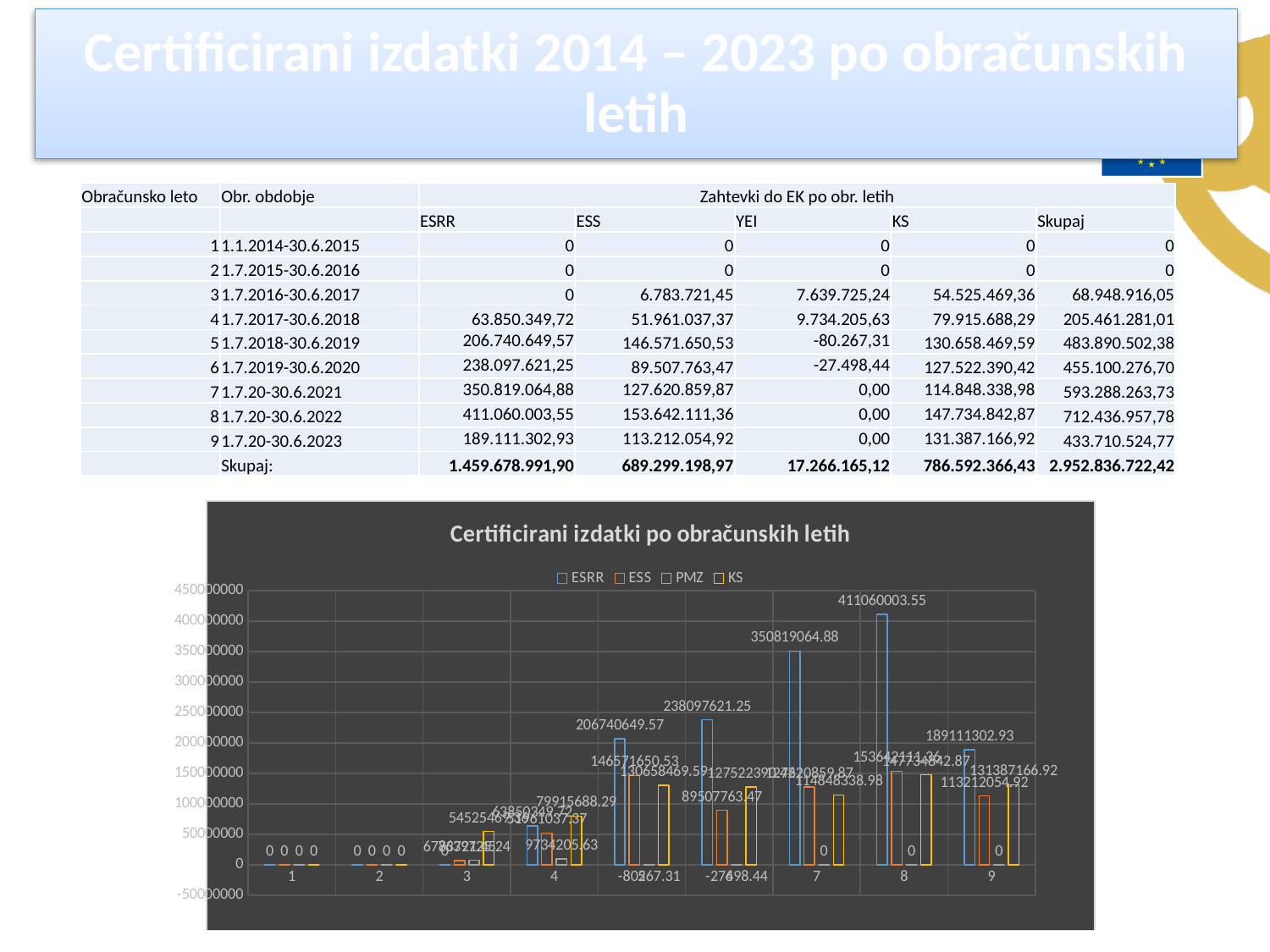

Certificirani izdatki 2014 – 2023 po obračunskih letih
| Obračunsko leto | Obr. obdobje | Zahtevki do EK po obr. letih |  |  |  |  |
| --- | --- | --- | --- | --- | --- | --- |
|  |  | ESRR | ESS | YEI | KS | Skupaj |
| 1 | 1.1.2014-30.6.2015 | 0 | 0 | 0 | 0 | 0 |
| 2 | 1.7.2015-30.6.2016 | 0 | 0 | 0 | 0 | 0 |
| 3 | 1.7.2016-30.6.2017 | 0 | 6.783.721,45 | 7.639.725,24 | 54.525.469,36 | 68.948.916,05 |
| 4 | 1.7.2017-30.6.2018 | 63.850.349,72 | 51.961.037,37 | 9.734.205,63 | 79.915.688,29 | 205.461.281,01 |
| 5 | 1.7.2018-30.6.2019 | 206.740.649,57 | 146.571.650,53 | -80.267,31 | 130.658.469,59 | 483.890.502,38 |
| 6 | 1.7.2019-30.6.2020 | 238.097.621,25 | 89.507.763,47 | -27.498,44 | 127.522.390,42 | 455.100.276,70 |
| 7 | 1.7.20-30.6.2021 | 350.819.064,88 | 127.620.859,87 | 0,00 | 114.848.338,98 | 593.288.263,73 |
| 8 | 1.7.20-30.6.2022 | 411.060.003,55 | 153.642.111,36 | 0,00 | 147.734.842,87 | 712.436.957,78 |
| 9 | 1.7.20-30.6.2023 | 189.111.302,93 | 113.212.054,92 | 0,00 | 131.387.166,92 | 433.710.524,77 |
|  | Skupaj: | 1.459.678.991,90 | 689.299.198,97 | 17.266.165,12 | 786.592.366,43 | 2.952.836.722,42 |

### Chart: Certificirani izdatki po obračunskih letih

| Category |  |  |  |  |
|---|---|---|---|---|
| 1 | 0.0 | 0.0 | 0.0 | 0.0 |
| 2 | 0.0 | 0.0 | 0.0 | 0.0 |
| 3 | 0.0 | 6783721.45 | 7639725.24 | 54525469.36 |
| 4 | 63850349.72 | 51961037.37 | 9734205.63 | 79915688.29 |
| 5 | 206740649.57 | 146571650.53 | -80267.31 | 130658469.59 |
| 6 | 238097621.25 | 89507763.47 | -27498.44 | 127522390.42 |
| 7 | 350819064.88 | 127620859.87 | 0.0 | 114848338.98 |
| 8 | 411060003.55 | 153642111.36 | 0.0 | 147734842.87 |
| 9 | 189111302.93 | 113212054.92 | 0.0 | 131387166.92 |